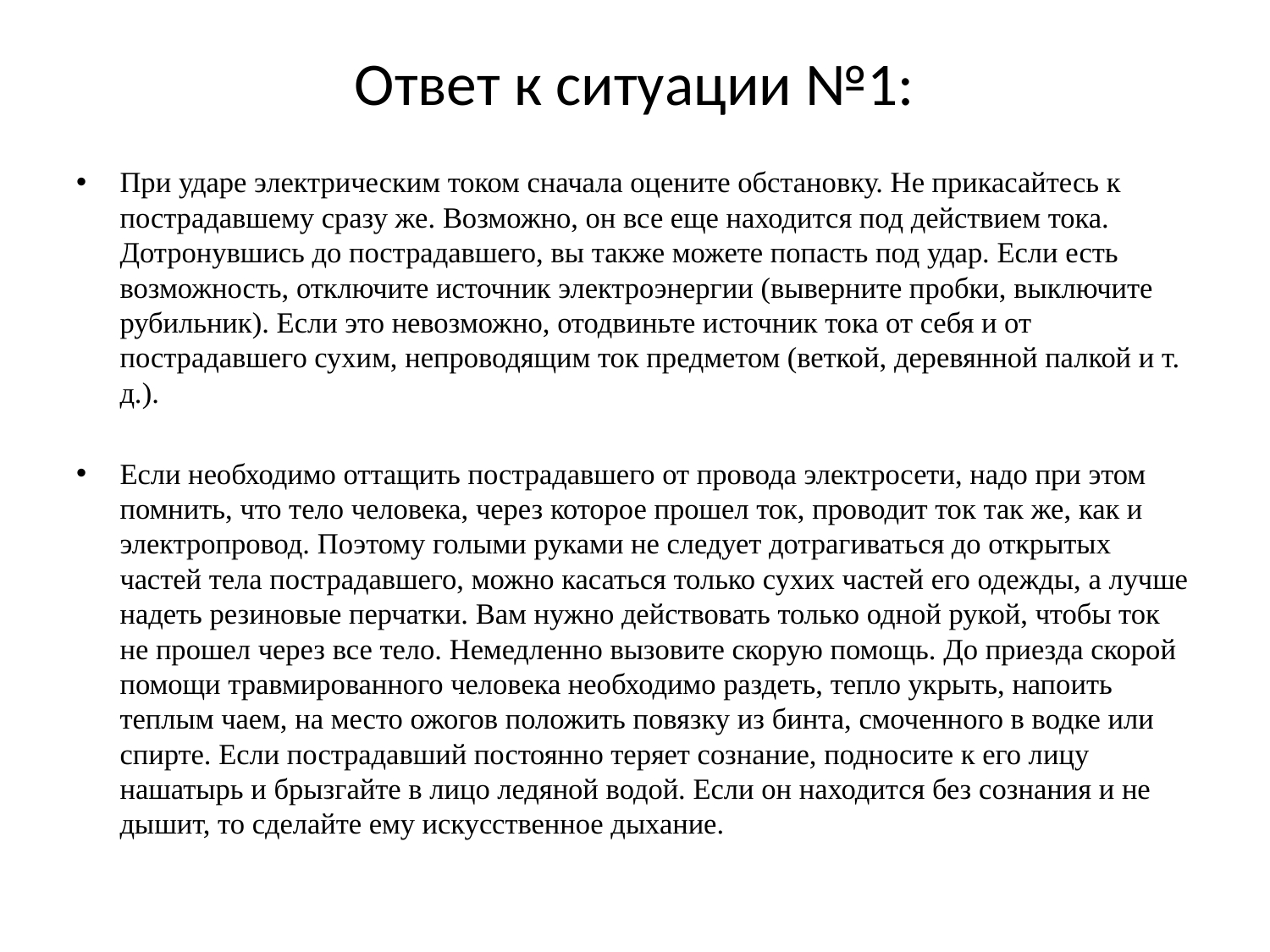

# Ответ к ситуации №1:

При ударе электрическим током сначала оцените обстановку. Не прикасайтесь к пострадавшему сразу же. Возможно, он все еще находится под действием тока. Дотронувшись до пострадавшего, вы также можете попасть под удар. Если есть возможность, отключите источник электроэнергии (выверните пробки, выключите рубильник). Если это невозможно, отодвиньте источник тока от себя и от пострадавшего сухим, непроводящим ток предметом (веткой, деревянной палкой и т. д.).

Если необходимо оттащить пострадавшего от провода электросети, надо при этом помнить, что тело человека, через которое прошел ток, проводит ток так же, как и электропровод. Поэтому голыми руками не следует дотрагиваться до открытых частей тела пострадавшего, можно касаться только сухих частей его одежды, а лучше надеть резиновые перчатки. Вам нужно действовать только одной рукой, чтобы ток не прошел через все тело. Немедленно вызовите скорую помощь. До приезда скорой помощи травмированного человека необходимо раздеть, тепло укрыть, напоить теплым чаем, на место ожогов положить повязку из бинта, смоченного в водке или спирте. Если пострадавший постоянно теряет сознание, подносите к его лицу нашатырь и брызгайте в лицо ледяной водой. Если он находится без сознания и не дышит, то сделайте ему искусственное дыхание.